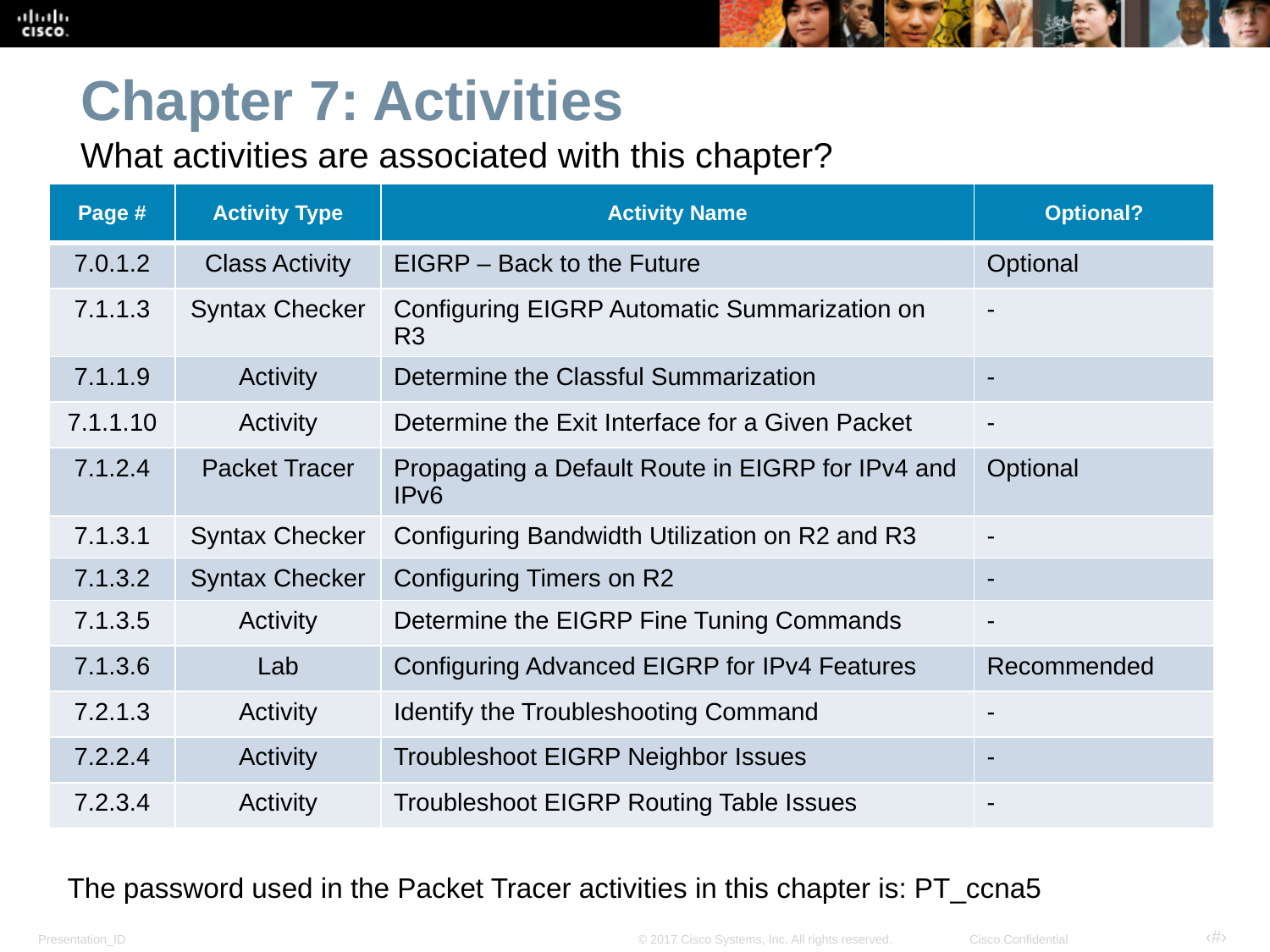

Chapter 7: Activities
What activities are associated with this chapter?

| Page # | Activity Type | Activity Name | Optional? |
| --- | --- | --- | --- |
| 7.0.1.2 | Class Activity | EIGRP – Back to the Future | Optional |
| 7.1.1.3 | Syntax Checker | Configuring EIGRP Automatic Summarization on R3 | - |
| 7.1.1.9 | Activity | Determine the Classful Summarization | - |
| 7.1.1.10 | Activity | Determine the Exit Interface for a Given Packet | - |
| 7.1.2.4 | Packet Tracer | Propagating a Default Route in EIGRP for IPv4 and IPv6 | Optional |
| 7.1.3.1 | Syntax Checker | Configuring Bandwidth Utilization on R2 and R3 | - |
| 7.1.3.2 | Syntax Checker | Configuring Timers on R2 | - |
| 7.1.3.5 | Activity | Determine the EIGRP Fine Tuning Commands | - |
| 7.1.3.6 | Lab | Configuring Advanced EIGRP for IPv4 Features | Recommended |
| 7.2.1.3 | Activity | Identify the Troubleshooting Command | - |
| 7.2.2.4 | Activity | Troubleshoot EIGRP Neighbor Issues | - |
| 7.2.3.4 | Activity | Troubleshoot EIGRP Routing Table Issues | - |
The password used in the Packet Tracer activities in this chapter is: PT_ccna5